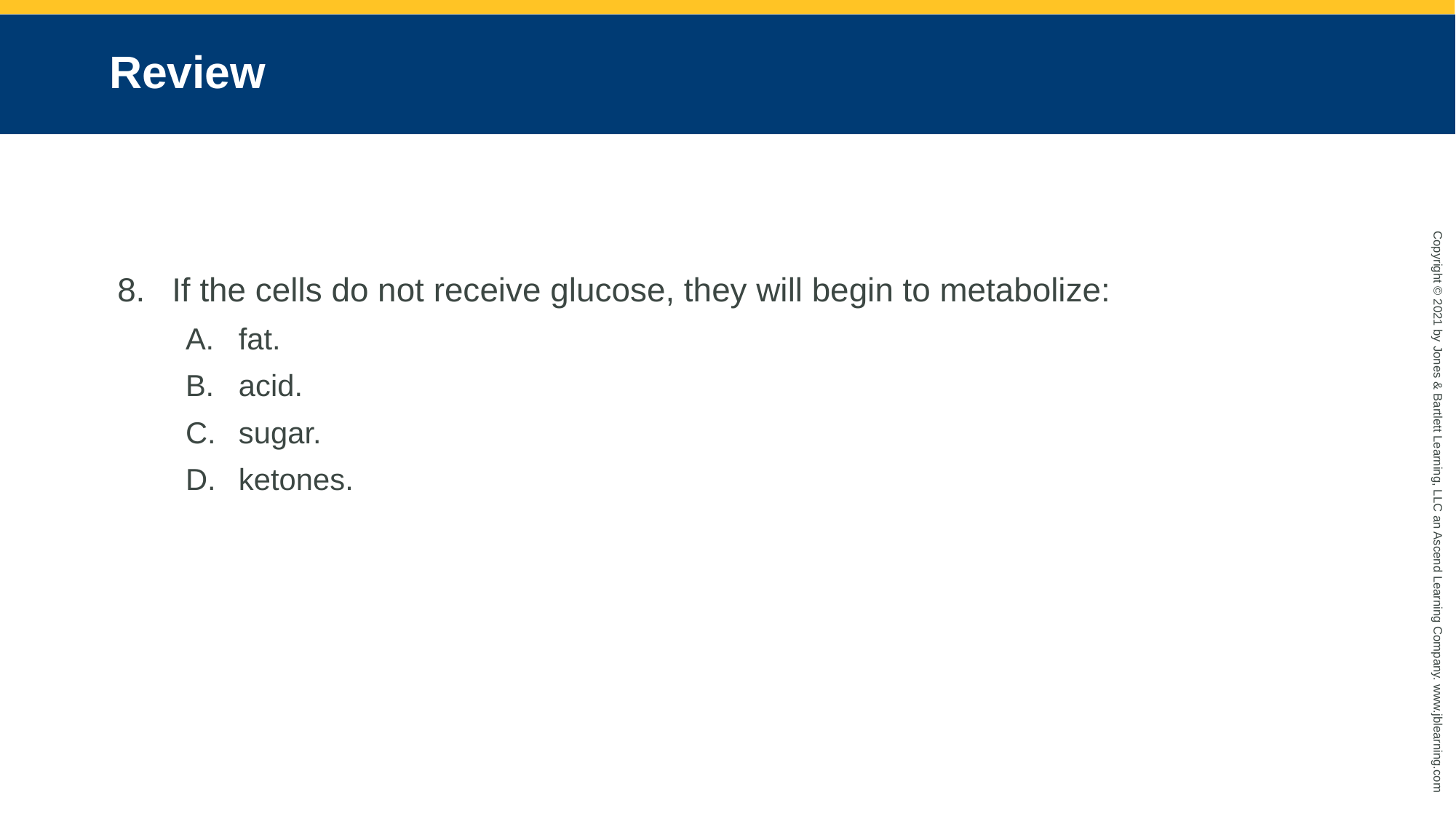

# Review
If the cells do not receive glucose, they will begin to metabolize:
fat.
acid.
sugar.
ketones.